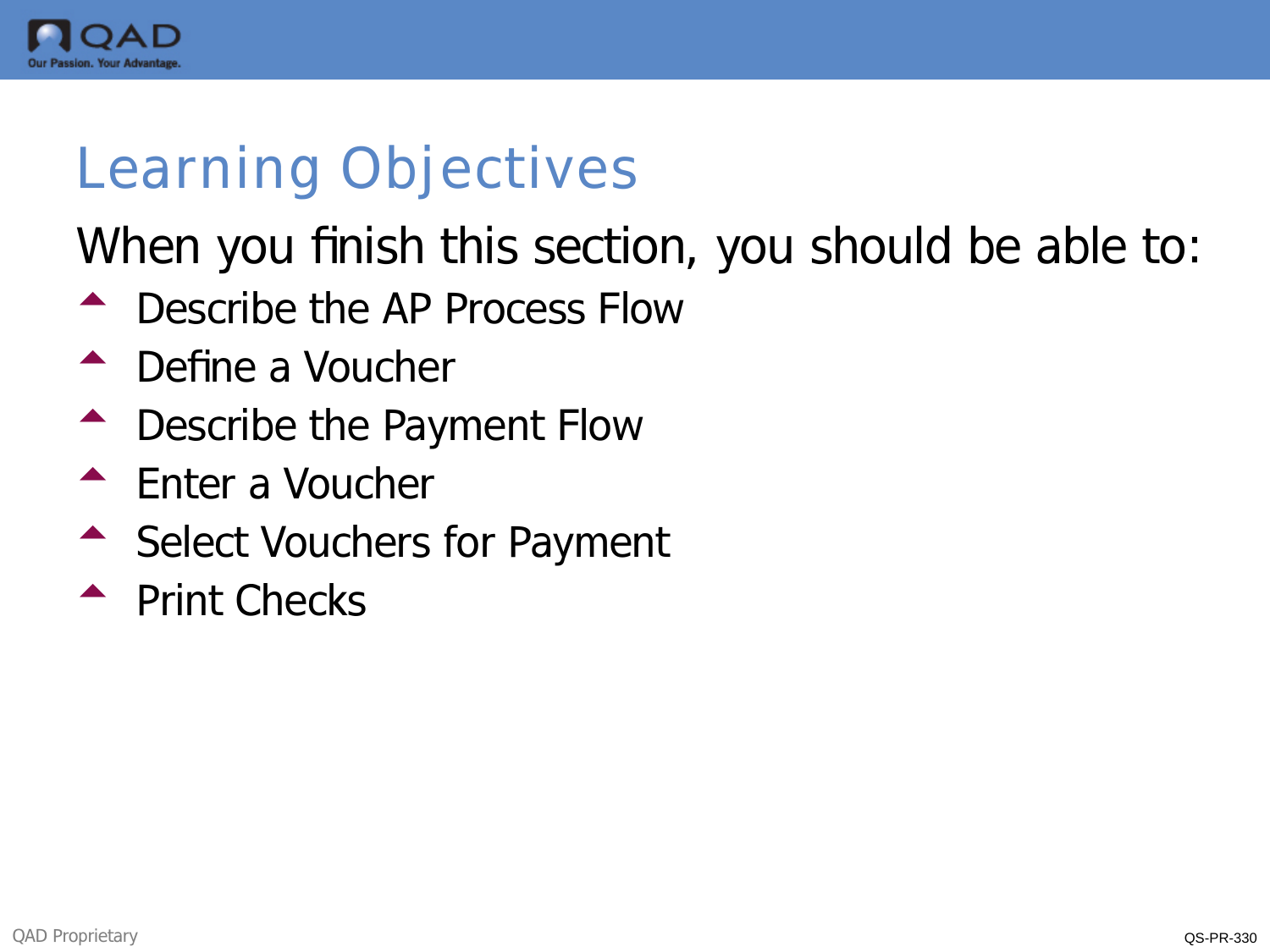

# Learning Objectives
When you finish this section, you should be able to:
 Describe the AP Process Flow
 Define a Voucher
 Describe the Payment Flow
 Enter a Voucher
 Select Vouchers for Payment
 Print Checks

QS-PR-330